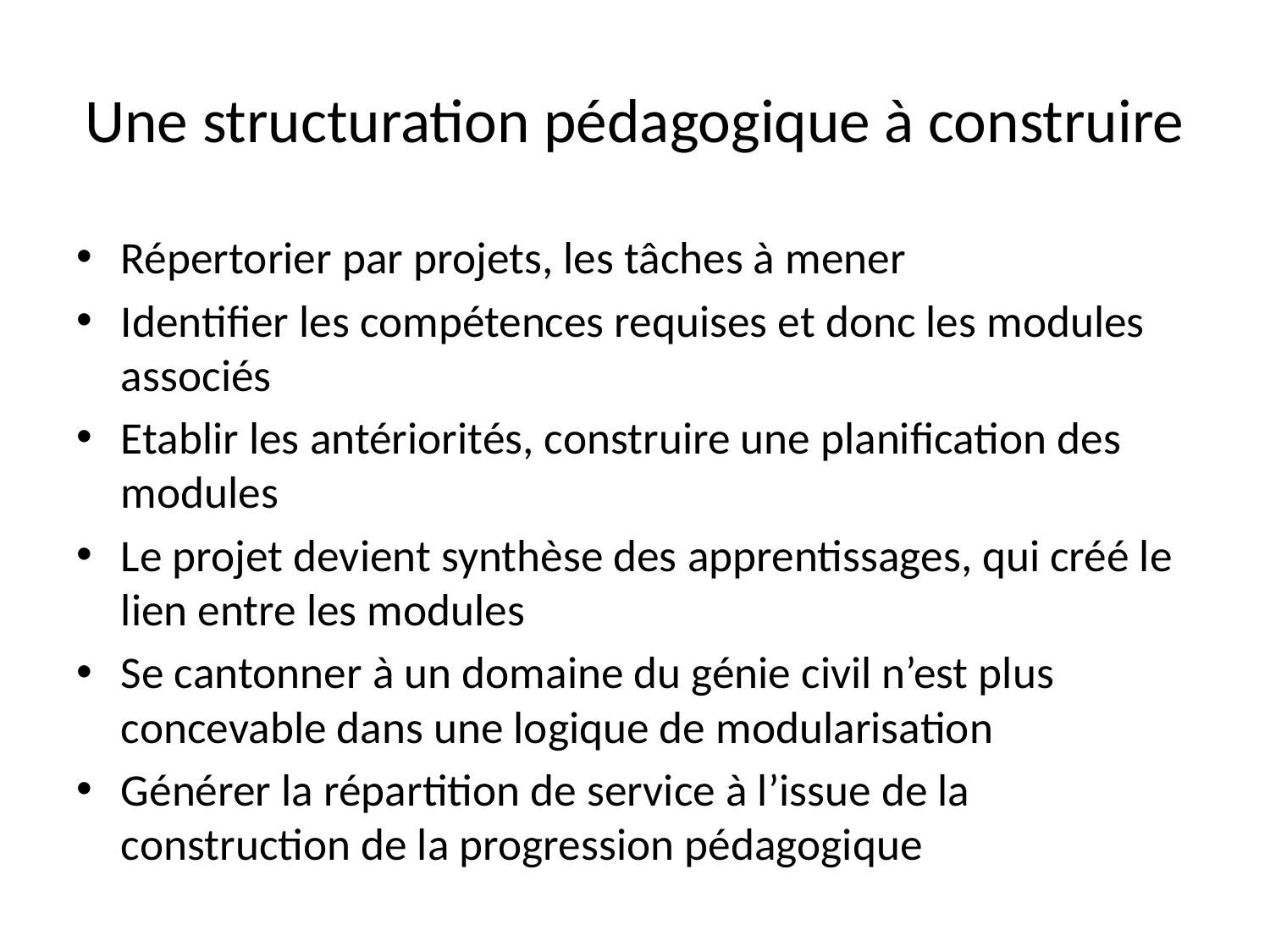

# Une structuration pédagogique à construire
Répertorier par projets, les tâches à mener
Identifier les compétences requises et donc les modules associés
Etablir les antériorités, construire une planification des modules
Le projet devient synthèse des apprentissages, qui créé le lien entre les modules
Se cantonner à un domaine du génie civil n’est plus concevable dans une logique de modularisation
Générer la répartition de service à l’issue de la construction de la progression pédagogique